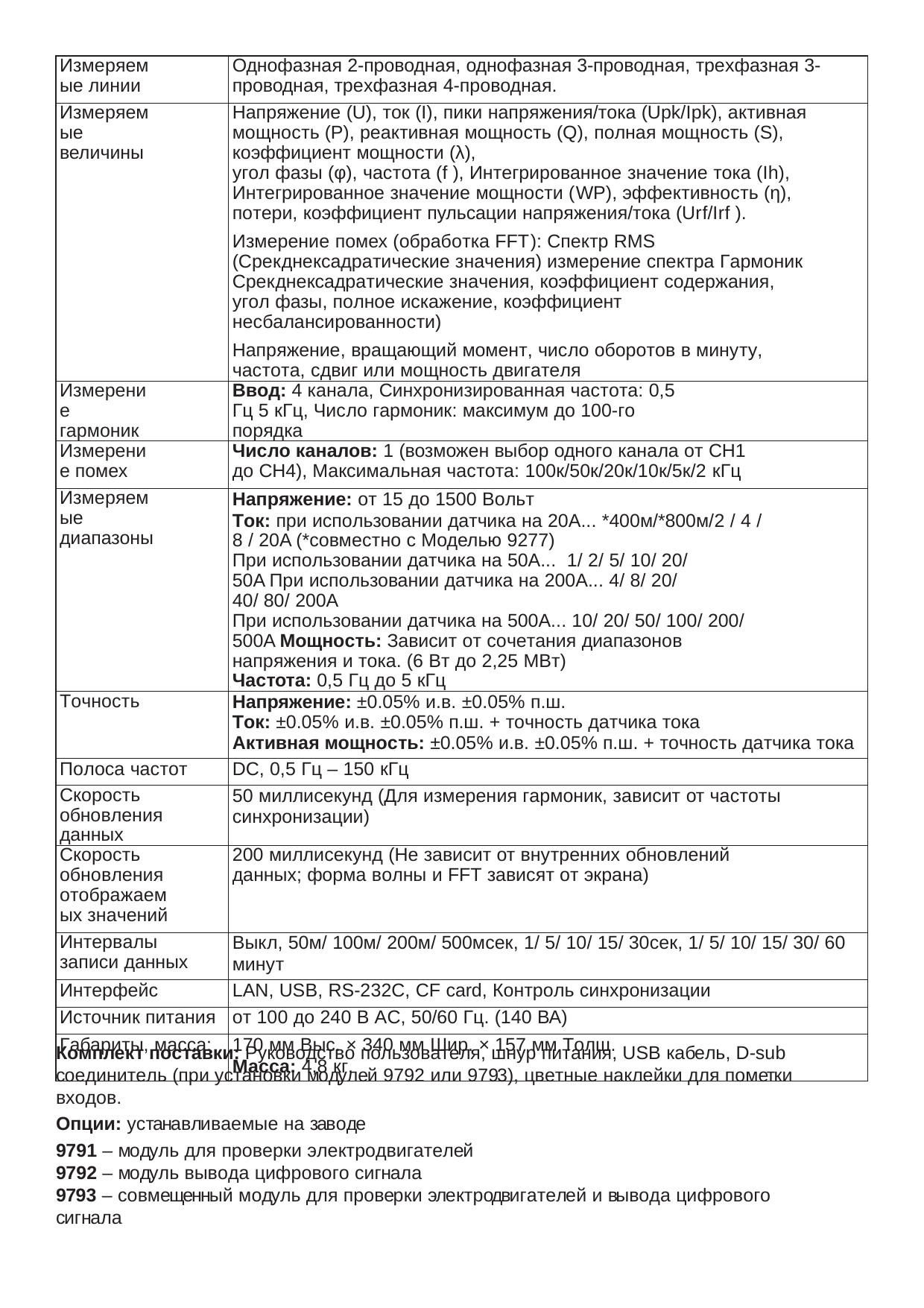

| Измеряемые линии | Однофазная 2-проводная, однофазная 3-проводная, трехфазная 3-проводная, трехфазная 4-проводная. |
| --- | --- |
| Измеряемые величины | Напряжение (U), ток (I), пики напряжения/тока (Upk/Ipk), активная мощность (P), реактивная мощность (Q), полная мощность (S), коэффициент мощности (λ), угол фазы (φ), частота (f ), Интегрированное значение тока (Ih), Интегрированное значение мощности (WP), эффективность (η), потери, коэффициент пульсации напряжения/тока (Urf/Irf ). Измерение помех (обработка FFT): Спектр RMS (Срекднексадратические значения) измерение спектра Гармоник Срекднексадратические значения, коэффициент содержания, угол фазы, полное искажение, коэффициент несбалансированности) Напряжение, вращающий момент, число оборотов в минуту, частота, сдвиг или мощность двигателя |
| Измерение гармоник | Ввод: 4 канала, Синхронизированная частота: 0,5 Гц 5 кГц, Число гармоник: максимум до 100-го порядка |
| Измерение помех | Число каналов: 1 (возможен выбор одного канала от CH1 до CH4), Максимальная частота: 100к/50к/20к/10к/5к/2 кГц |
| Измеряемые диапазоны | Напряжение: от 15 до 1500 Вольт Ток: при использовании датчика на 20A... \*400м/\*800м/2 / 4 / 8 / 20A (\*совместно с Моделью 9277) При использовании датчика на 50A... 1/ 2/ 5/ 10/ 20/ 50A При использовании датчика на 200A... 4/ 8/ 20/ 40/ 80/ 200A При использовании датчика на 500A... 10/ 20/ 50/ 100/ 200/ 500A Мощность: Зависит от сочетания диапазонов напряжения и тока. (6 Вт до 2,25 МВт) Частота: 0,5 Гц до 5 кГц |
| Точность | Напряжение: ±0.05% и.в. ±0.05% п.ш. Ток: ±0.05% и.в. ±0.05% п.ш. + точность датчика тока Активная мощность: ±0.05% и.в. ±0.05% п.ш. + точность датчика тока |
| Полоса частот | DC, 0,5 Гц – 150 кГц |
| Скорость обновления данных | 50 миллисекунд (Для измерения гармоник, зависит от частоты синхронизации) |
| Скорость обновления отображаемых значений | 200 миллисекунд (Не зависит от внутренних обновлений данных; форма волны и FFT зависят от экрана) |
| Интервалы записи данных | Выкл, 50м/ 100м/ 200м/ 500мсек, 1/ 5/ 10/ 15/ 30сек, 1/ 5/ 10/ 15/ 30/ 60 минут |
| Интерфейс | LAN, USB, RS-232C, CF card, Контроль синхронизации |
| Источник питания | от 100 до 240 В AC, 50/60 Гц. (140 ВА) |
| Габариты, масса: | 170 мм Выс. × 340 мм Шир. × 157 мм Толщ. Масса: 4,8 кг. |
Комплект поставки: Руководство пользователя, шнур питания, USB кабель, D-sub соединитель (при установки модулей 9792 или 9793), цветные наклейки для пометки входов.
Опции: устанавливаемые на заводе
9791 – модуль для проверки электродвигателей
9792 – модуль вывода цифрового сигнала
9793 – совмещенный модуль для проверки электродвигателей и вывода цифрового сигнала